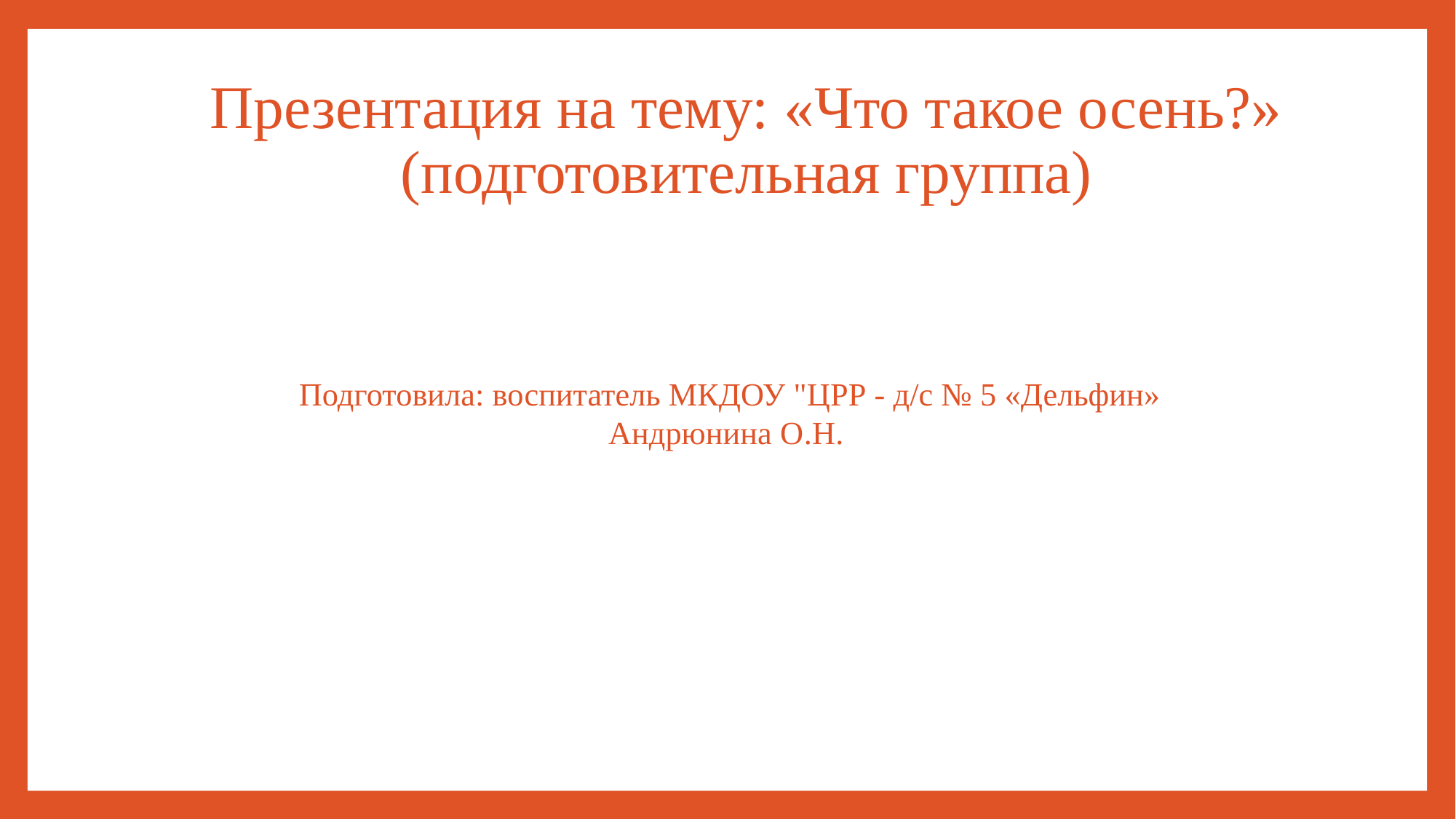

# Презентация на тему: «Что такое осень?» (подготовительная группа)
Подготовила: воспитатель МКДОУ "ЦРР - д/с № 5 «Дельфин»
Андрюнина О.Н.